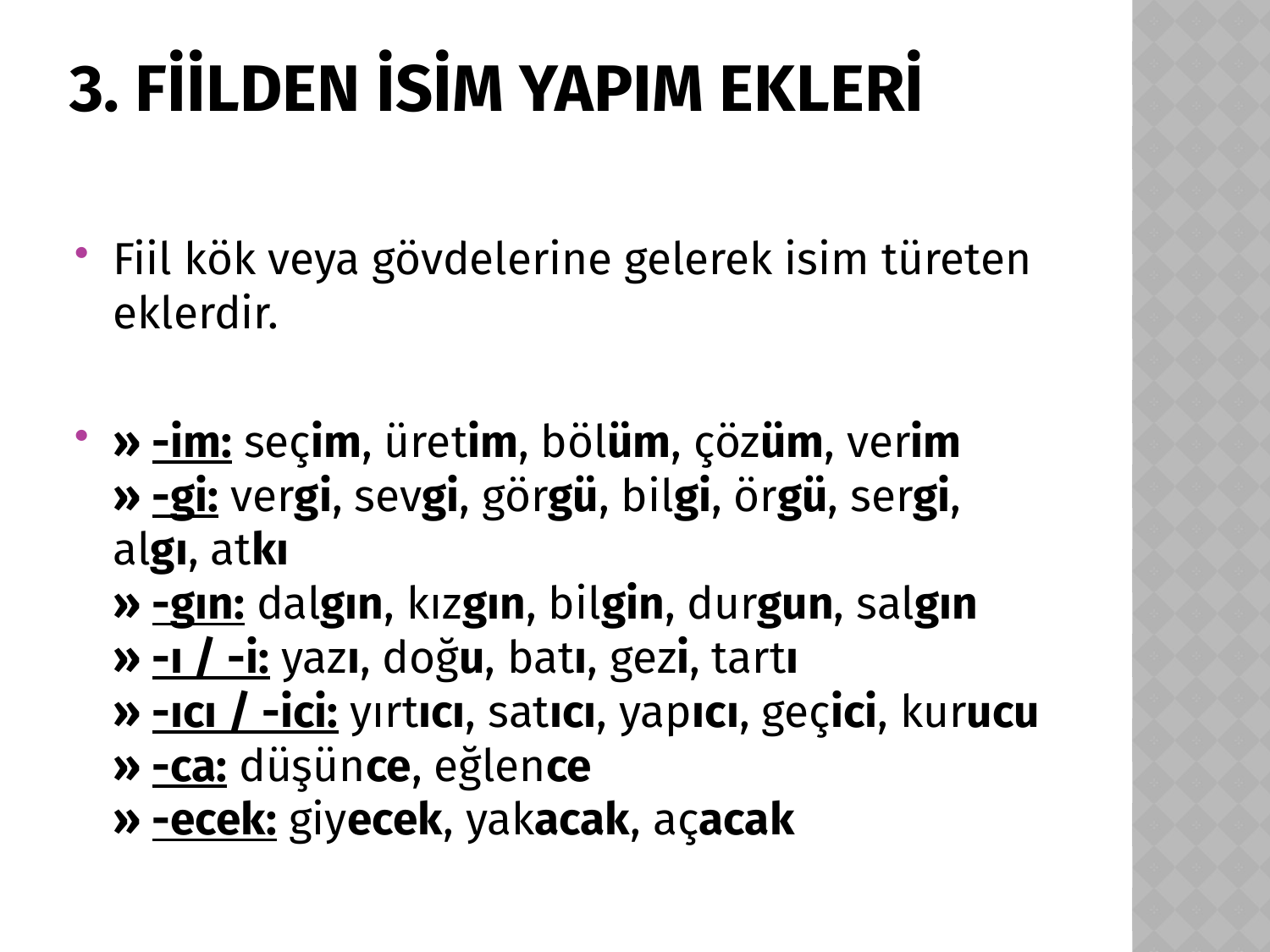

# 3. Fiilden İsim Yapım Ekleri
Fiil kök veya gövdelerine gelerek isim türeten eklerdir.

» -im: seçim, üretim, bölüm, çözüm, verim
» -gi: vergi, sevgi, görgü, bilgi, örgü, sergi, algı, atkı
» -gın: dalgın, kızgın, bilgin, durgun, salgın
» -ı / -i: yazı, doğu, batı, gezi, tartı
» -ıcı / -ici: yırtıcı, satıcı, yapıcı, geçici, kurucu
» -ca: düşünce, eğlence
» -ecek: giyecek, yakacak, açacak